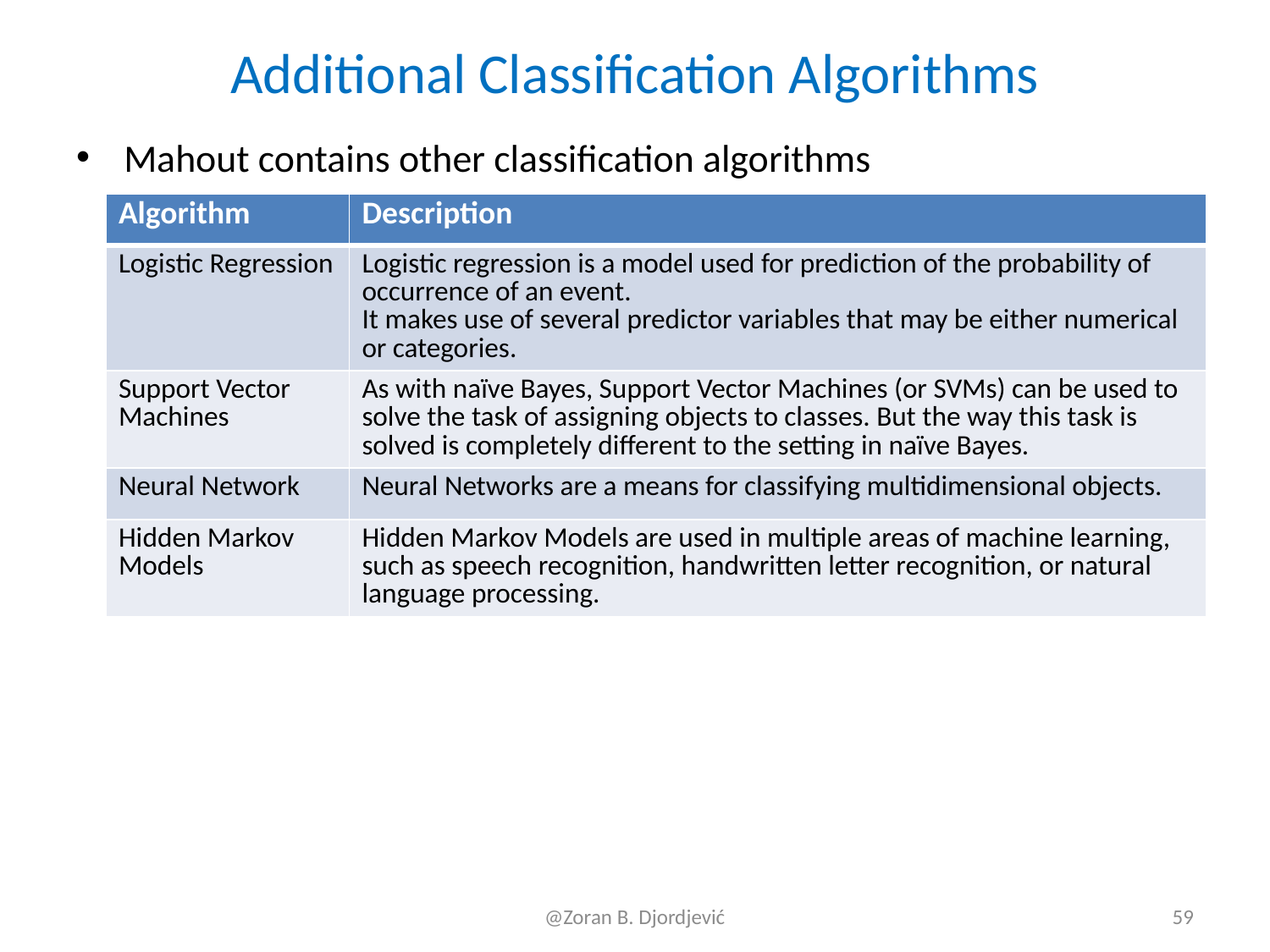

# Additional Classification Algorithms
Mahout contains other classification algorithms

| Algorithm | Description |
| --- | --- |
| Logistic Regression | Logistic regression is a model used for prediction of the probability of occurrence of an event. It makes use of several predictor variables that may be either numerical or categories. |
| Support Vector Machines | As with naïve Bayes, Support Vector Machines (or SVMs) can be used to solve the task of assigning objects to classes. But the way this task is solved is completely different to the setting in naïve Bayes. |
| Neural Network | Neural Networks are a means for classifying multidimensional objects. |
| Hidden Markov Models | Hidden Markov Models are used in multiple areas of machine learning, such as speech recognition, handwritten letter recognition, or natural language processing. |
@Zoran B. Djordjević
59